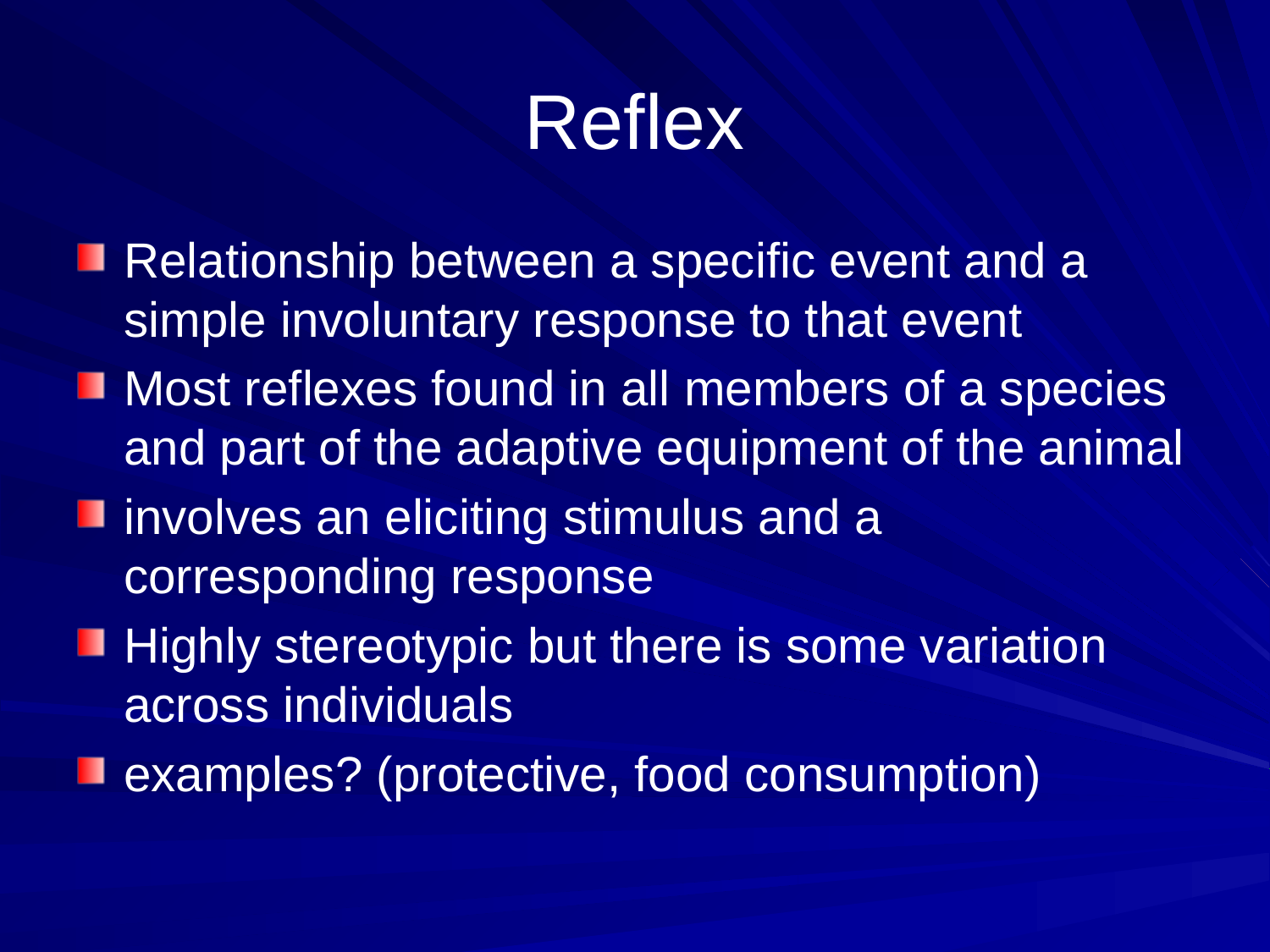

# Reflex
Relationship between a specific event and a simple involuntary response to that event
Most reflexes found in all members of a species and part of the adaptive equipment of the animal
involves an eliciting stimulus and a corresponding response
Highly stereotypic but there is some variation across individuals
examples? (protective, food consumption)